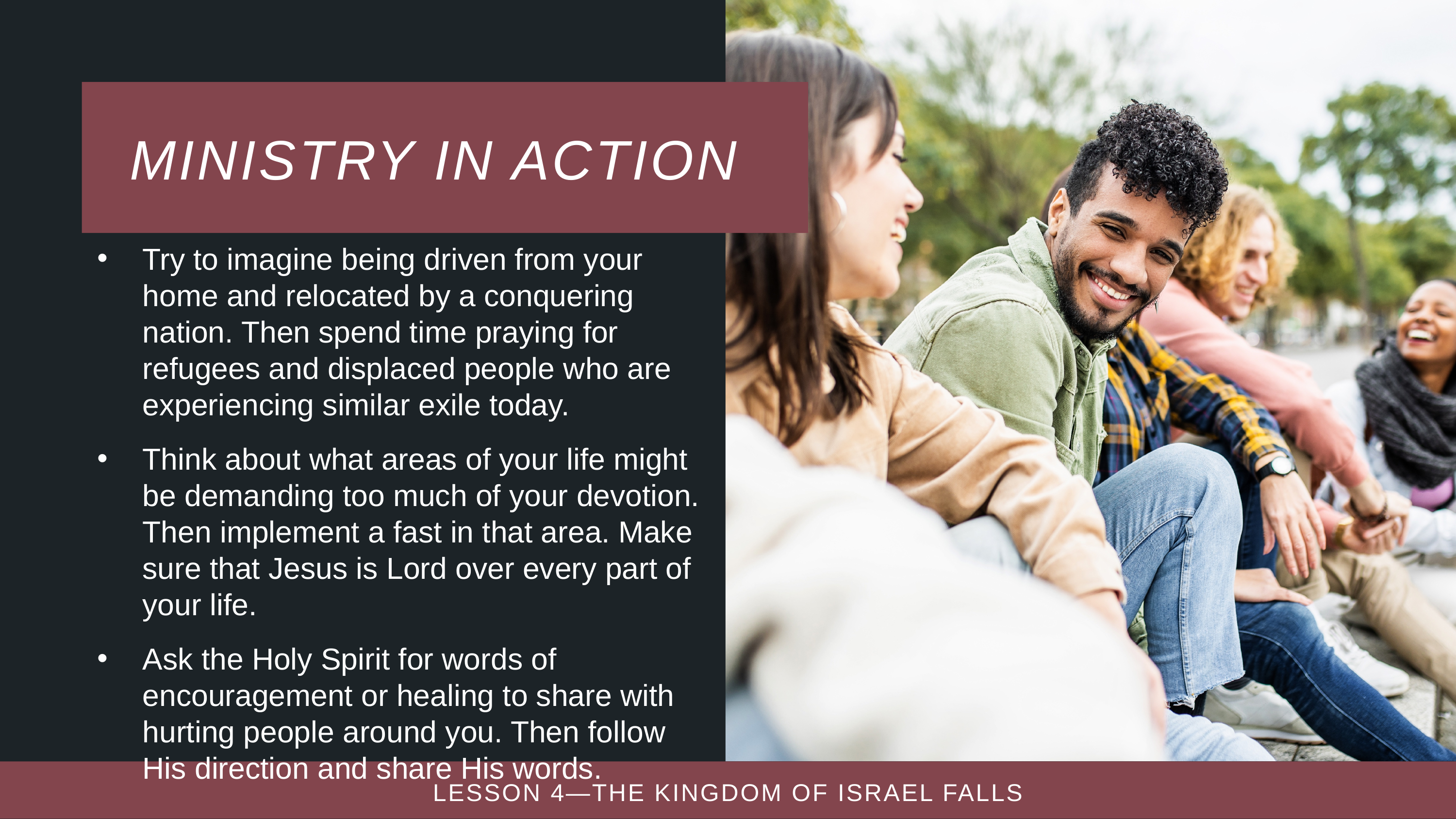

Try to imagine being driven from your home and relocated by a conquering nation. Then spend time praying for refugees and displaced people who are experiencing similar exile today.
Think about what areas of your life might be demanding too much of your devotion. Then implement a fast in that area. Make sure that Jesus is Lord over every part of your life.
Ask the Holy Spirit for words of encouragement or healing to share with hurting people around you. Then follow His direction and share His words.